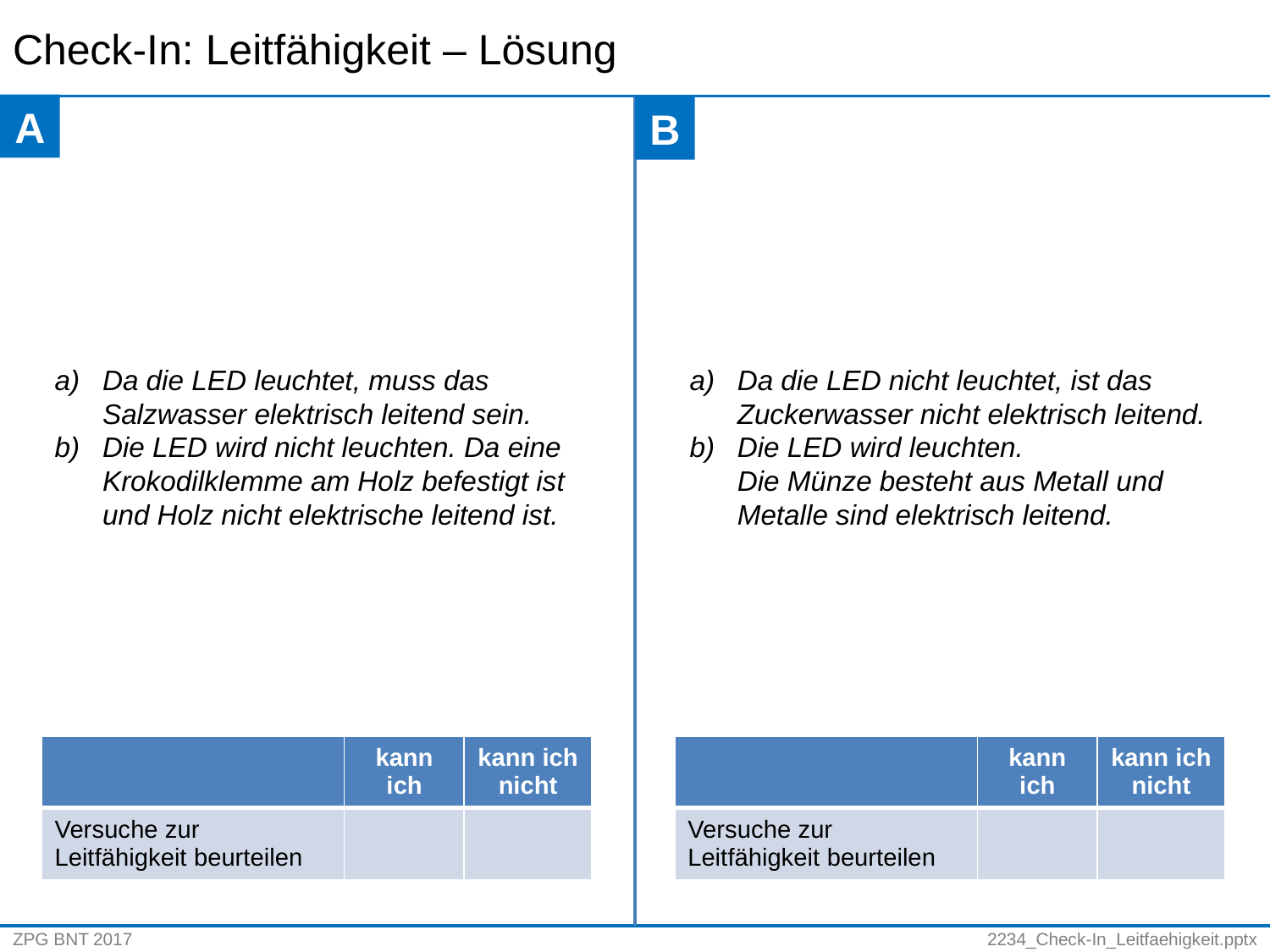

# Check-In: Leitfähigkeit – Lösung
A
B
Da die LED leuchtet, muss das Salzwasser elektrisch leitend sein.
Die LED wird nicht leuchten. Da eine Krokodilklemme am Holz befestigt ist und Holz nicht elektrische leitend ist.
Da die LED nicht leuchtet, ist das Zuckerwasser nicht elektrisch leitend.
Die LED wird leuchten.
Die Münze besteht aus Metall und Metalle sind elektrisch leitend.
|  | kann ich | kann ich nicht |
| --- | --- | --- |
| Versuche zur Leitfähigkeit beurteilen |  |  |
|  | kann ich | kann ich nicht |
| --- | --- | --- |
| Versuche zur Leitfähigkeit beurteilen |  |  |
ZPG BNT 2017
2234_Check-In_Leitfaehigkeit.pptx